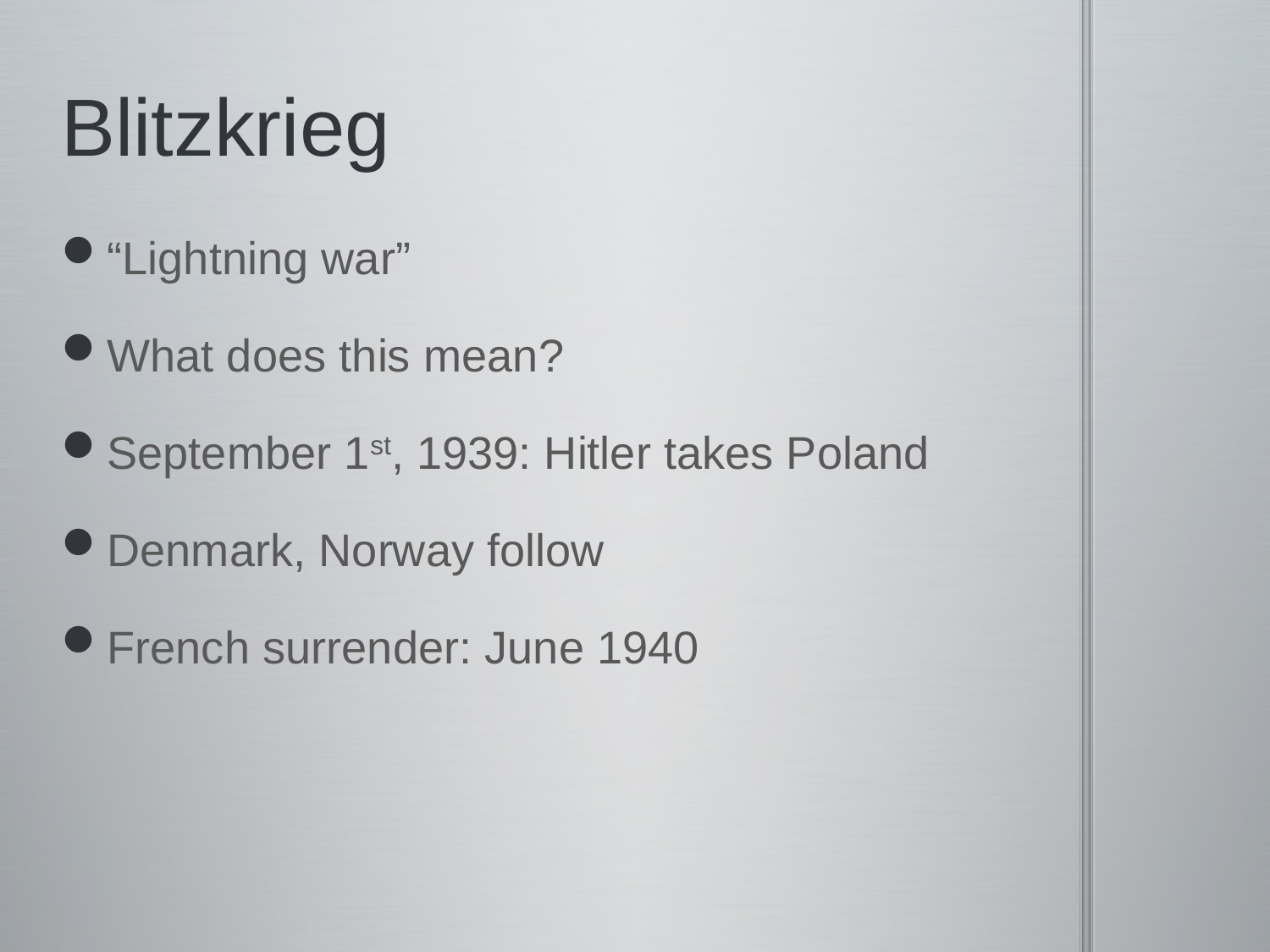

# Blitzkrieg
“Lightning war”
What does this mean?
September 1st, 1939: Hitler takes Poland
Denmark, Norway follow
French surrender: June 1940